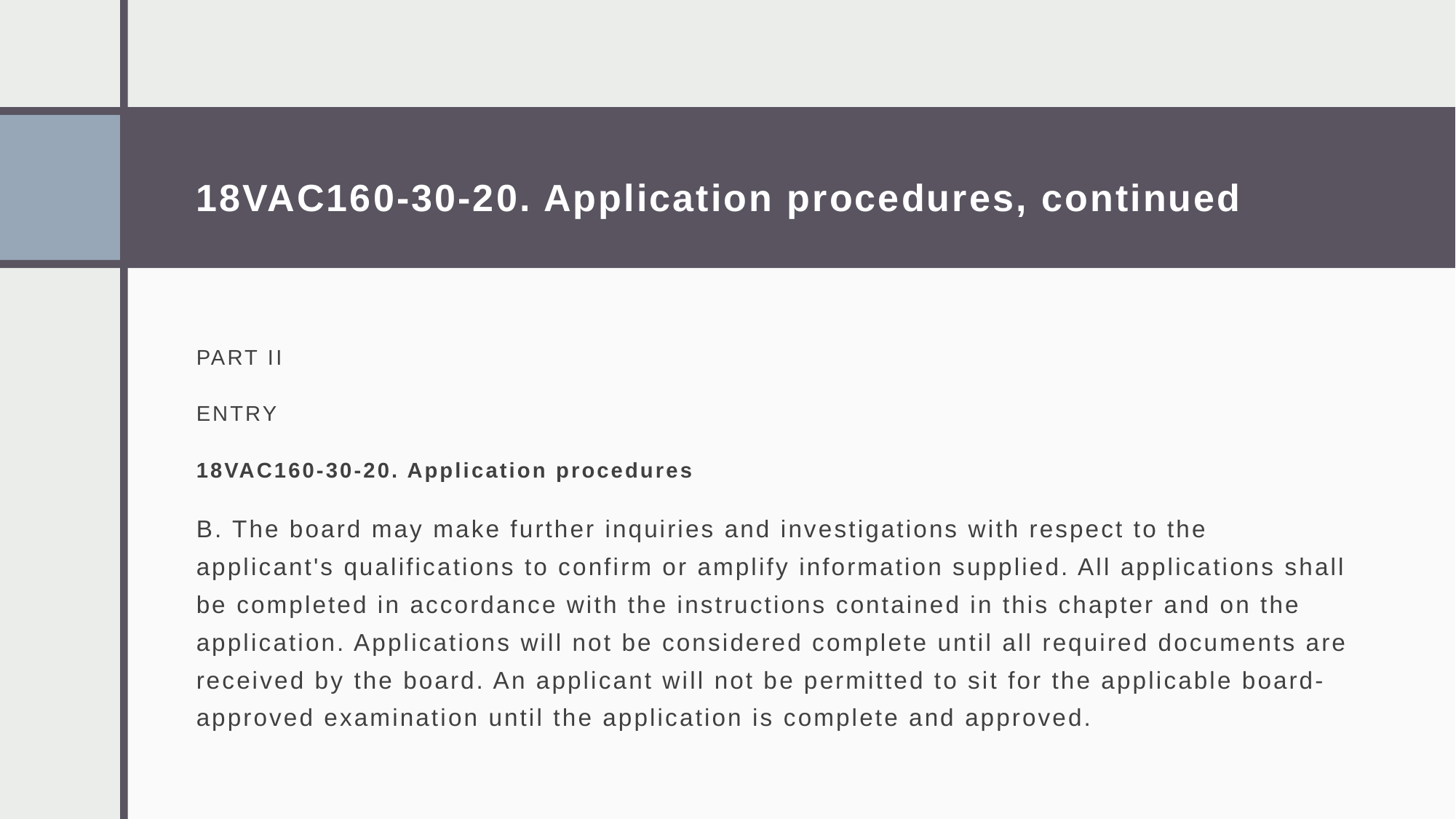

# 18VAC160-30-20. Application procedures, continued

PART II
ENTRY
18VAC160-30-20. Application procedures
B. The board may make further inquiries and investigations with respect to the applicant's qualifications to confirm or amplify information supplied. All applications shall be completed in accordance with the instructions contained in this chapter and on the application. Applications will not be considered complete until all required documents are received by the board. An applicant will not be permitted to sit for the applicable board-approved examination until the application is complete and approved.